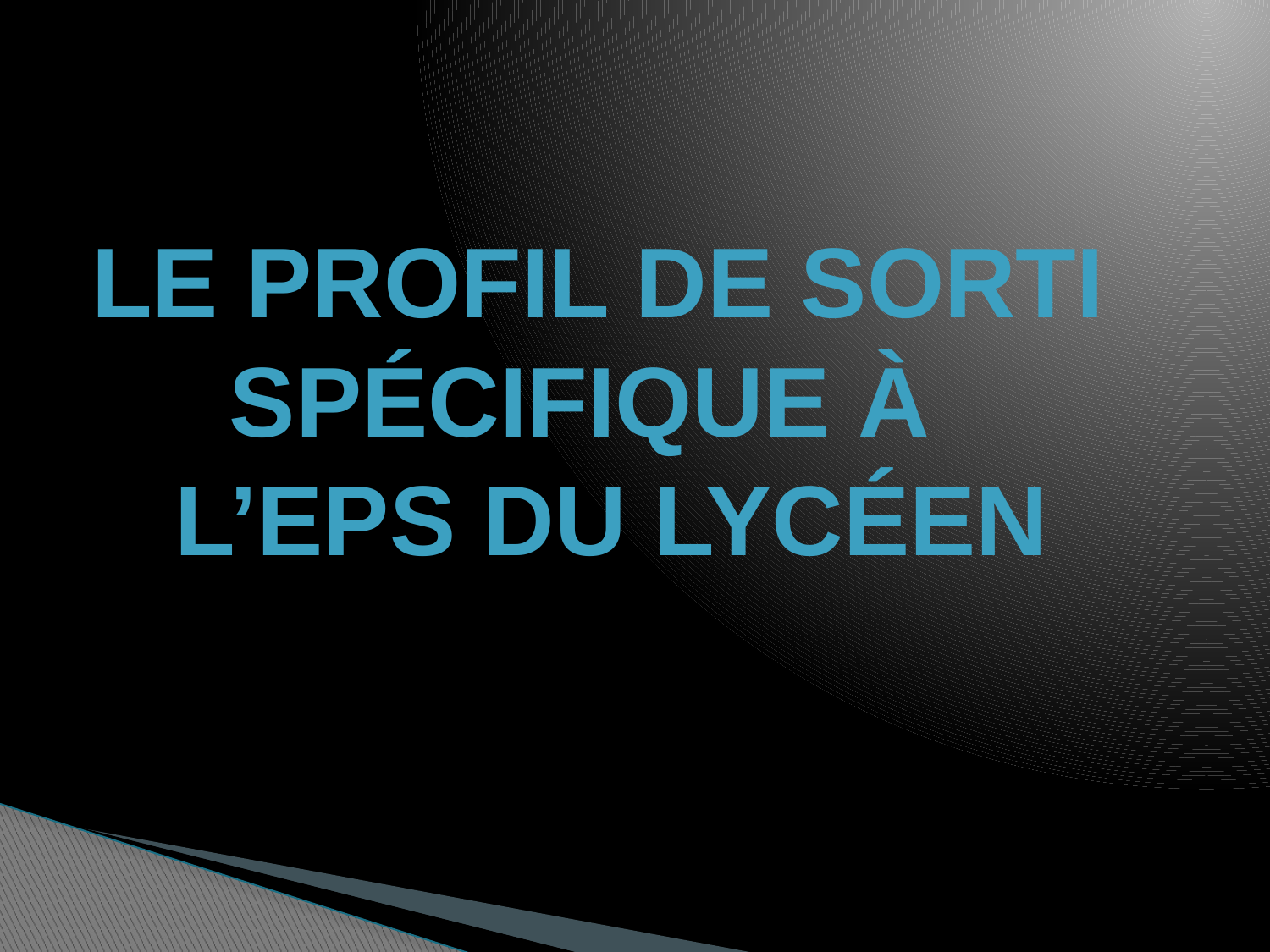

# le profil de sorti spécifique à l’EPS du lycéen